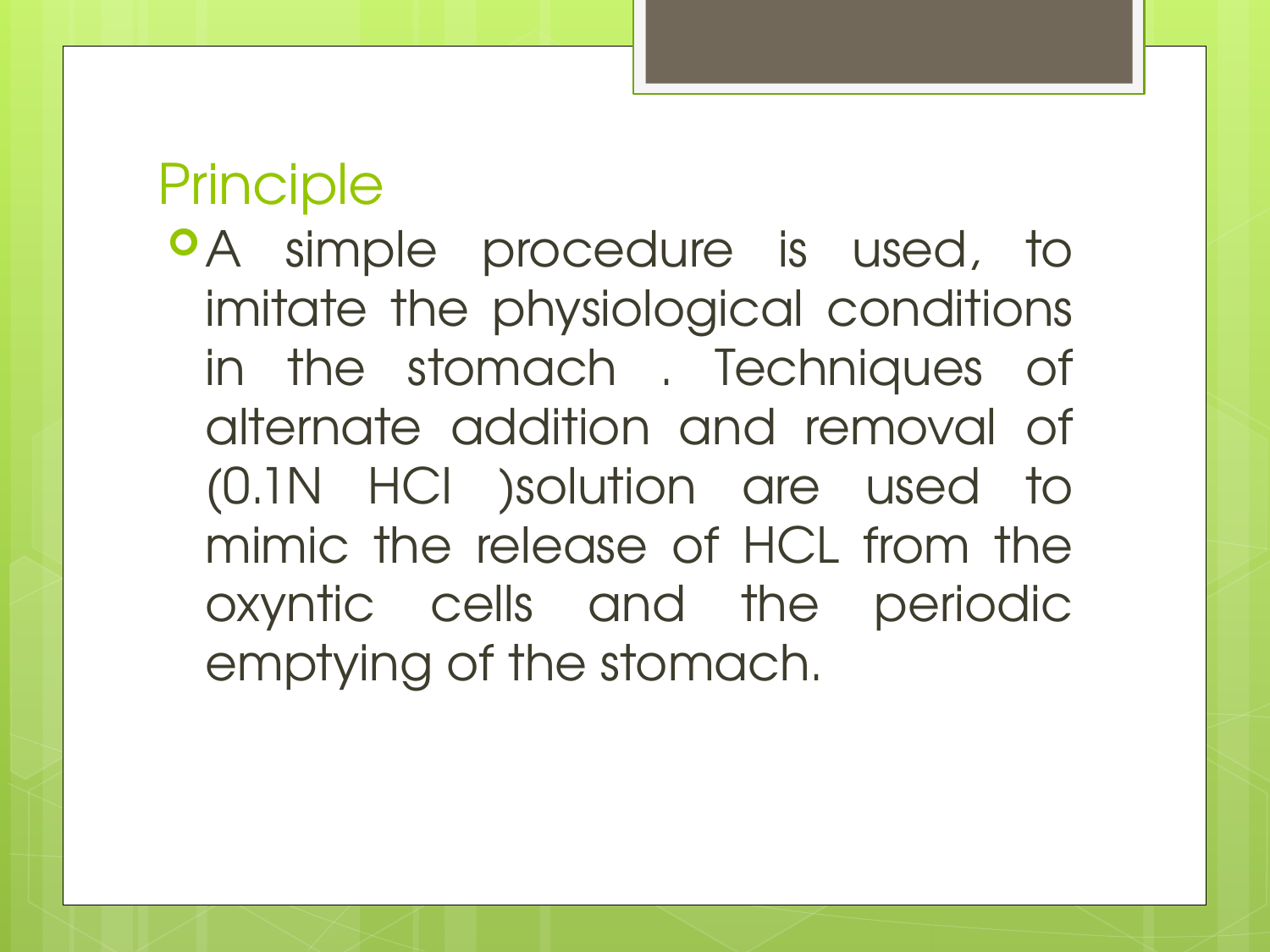

# Principle
A simple procedure is used, to imitate the physiological conditions in the stomach . Techniques of alternate addition and removal of (0.1N HCI )solution are used to mimic the release of HCL from the oxyntic cells and the periodic emptying of the stomach.